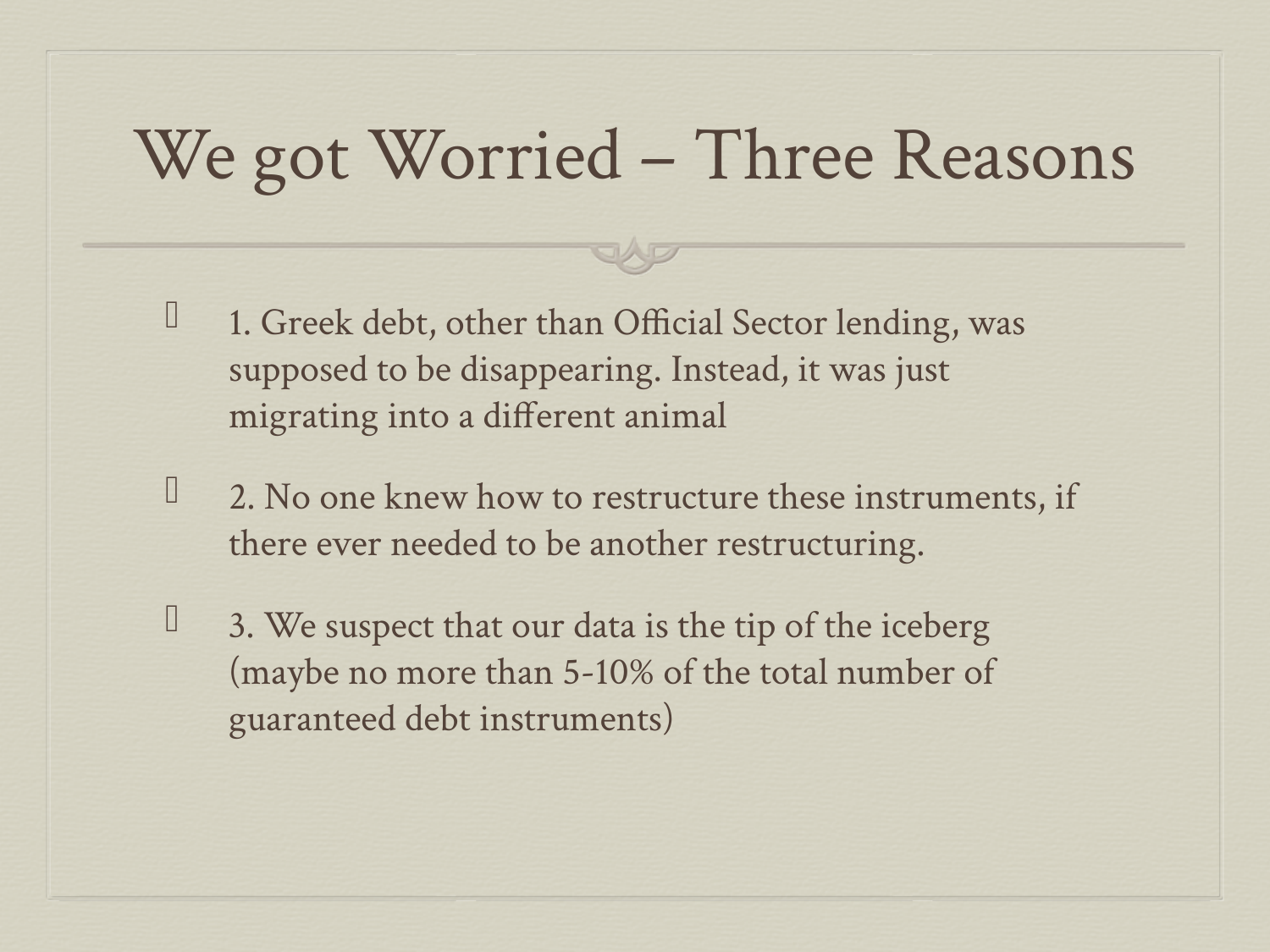

# We got Worried – Three Reasons
1. Greek debt, other than Official Sector lending, was supposed to be disappearing. Instead, it was just migrating into a different animal
2. No one knew how to restructure these instruments, if there ever needed to be another restructuring.
3. We suspect that our data is the tip of the iceberg (maybe no more than 5-10% of the total number of guaranteed debt instruments)